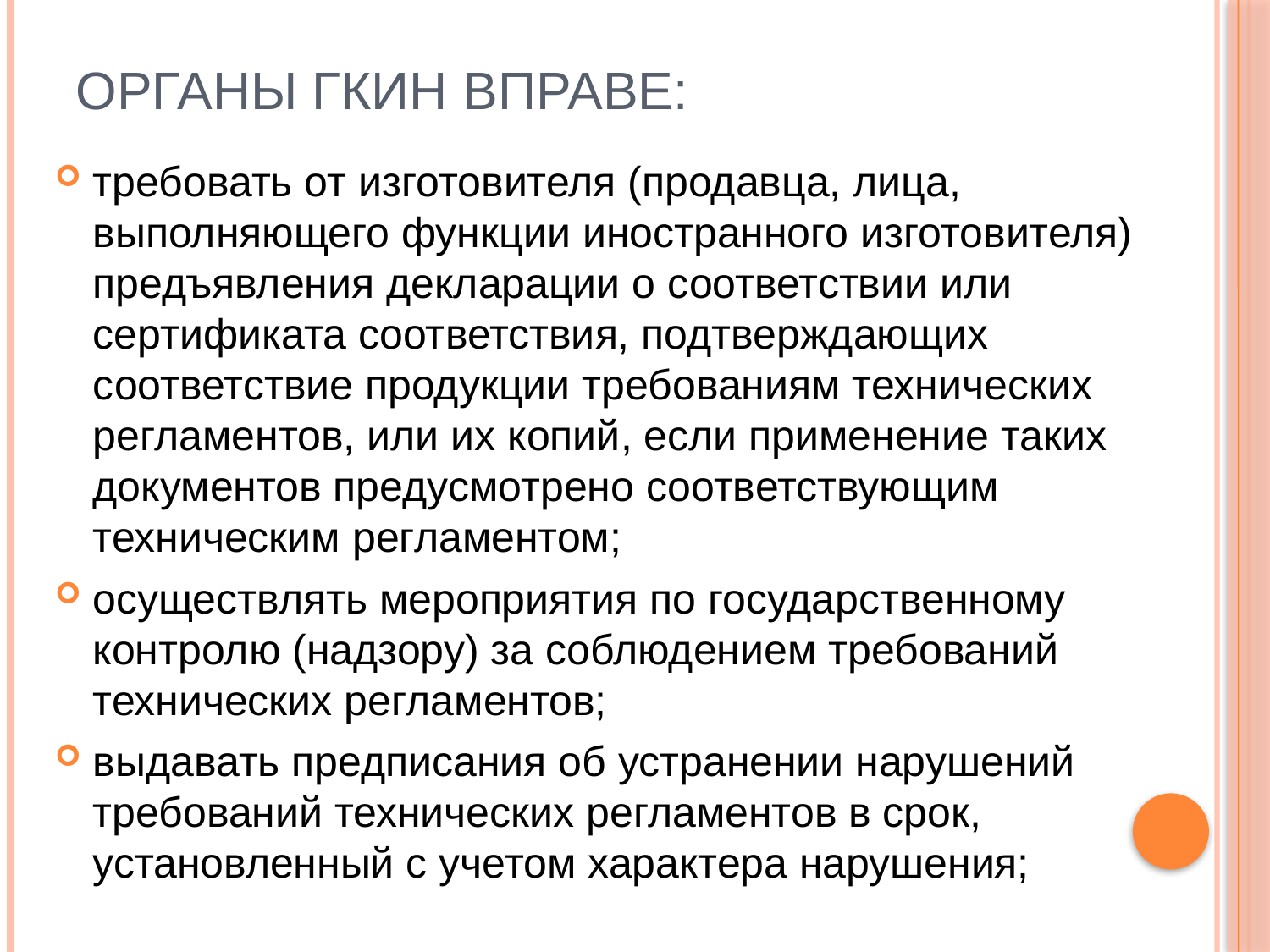

# Органы ГКиН вправе:
требовать от изготовителя (продавца, лица, выполняющего функции иностранного изготовителя) предъявления декларации о соответствии или сертификата соответствия, подтверждающих соответствие продукции требованиям технических регламентов, или их копий, если применение таких документов предусмотрено соответствующим техническим регламентом;
осуществлять мероприятия по государственному контролю (надзору) за соблюдением требований технических регламентов;
выдавать предписания об устранении нарушений требований технических регламентов в срок, установленный с учетом характера нарушения;